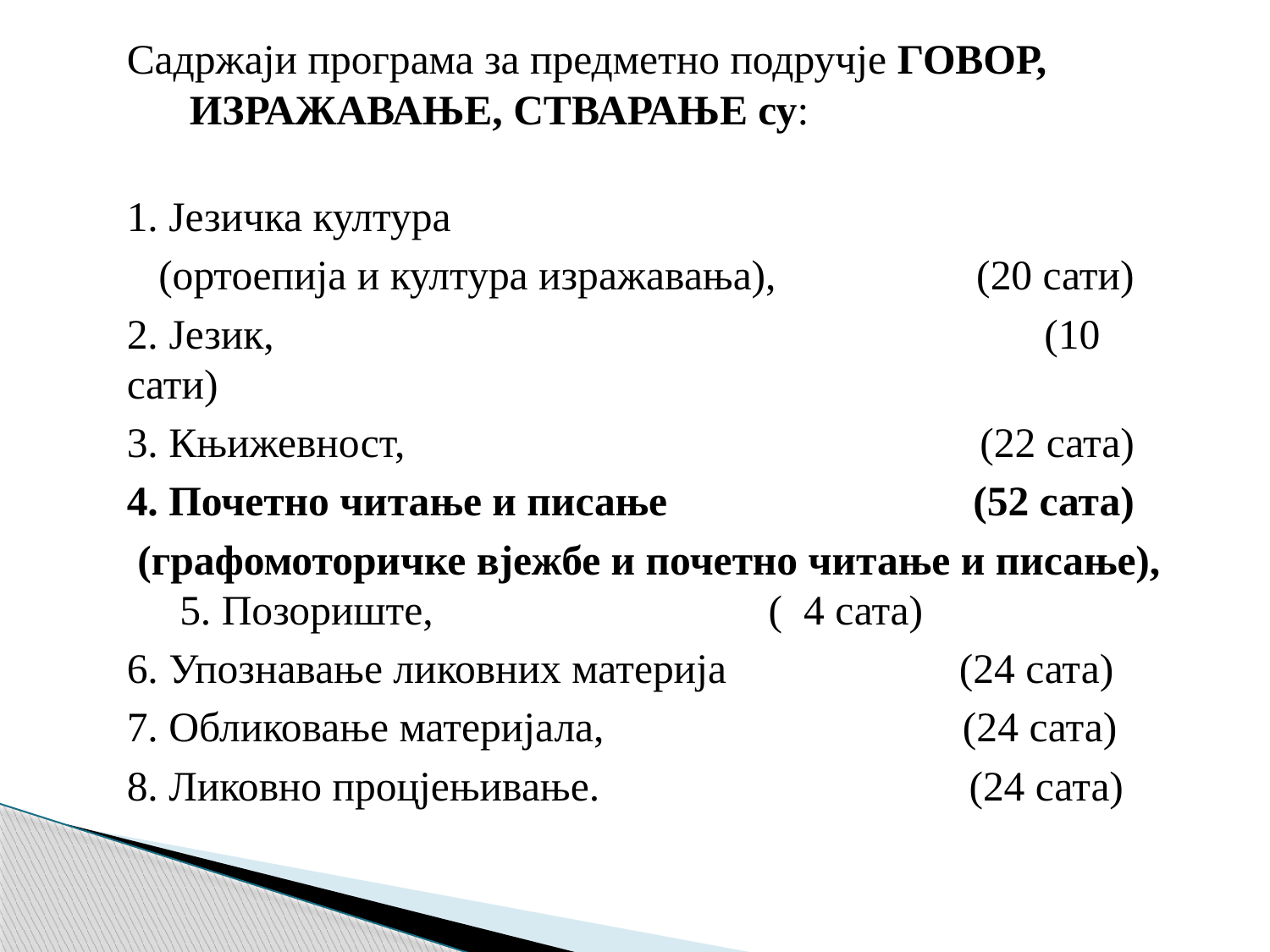

Садржаји програма за предметно подручје ГОВОР, ИЗРАЖАВАЊЕ, СТВАРАЊЕ су:

1. Језичка култура
   (ортоепија и култура изражавања),                   (20 сати)
2. Језик, 	                                                               (10 сати)
3. Књижевност, 	                                             (22 сата)
4. Почетно читање и писање                             (52 сата)
 (графомоторичке вјежбе и почетно читање и писање),        5. Позориште, 				                         (  4 сата)
6. Упознавање ликовних материја                      (24 сата)
7. Обликовање материјала,                                  (24 сата)
8. Ликовно процјењивање.                                   (24 сата)